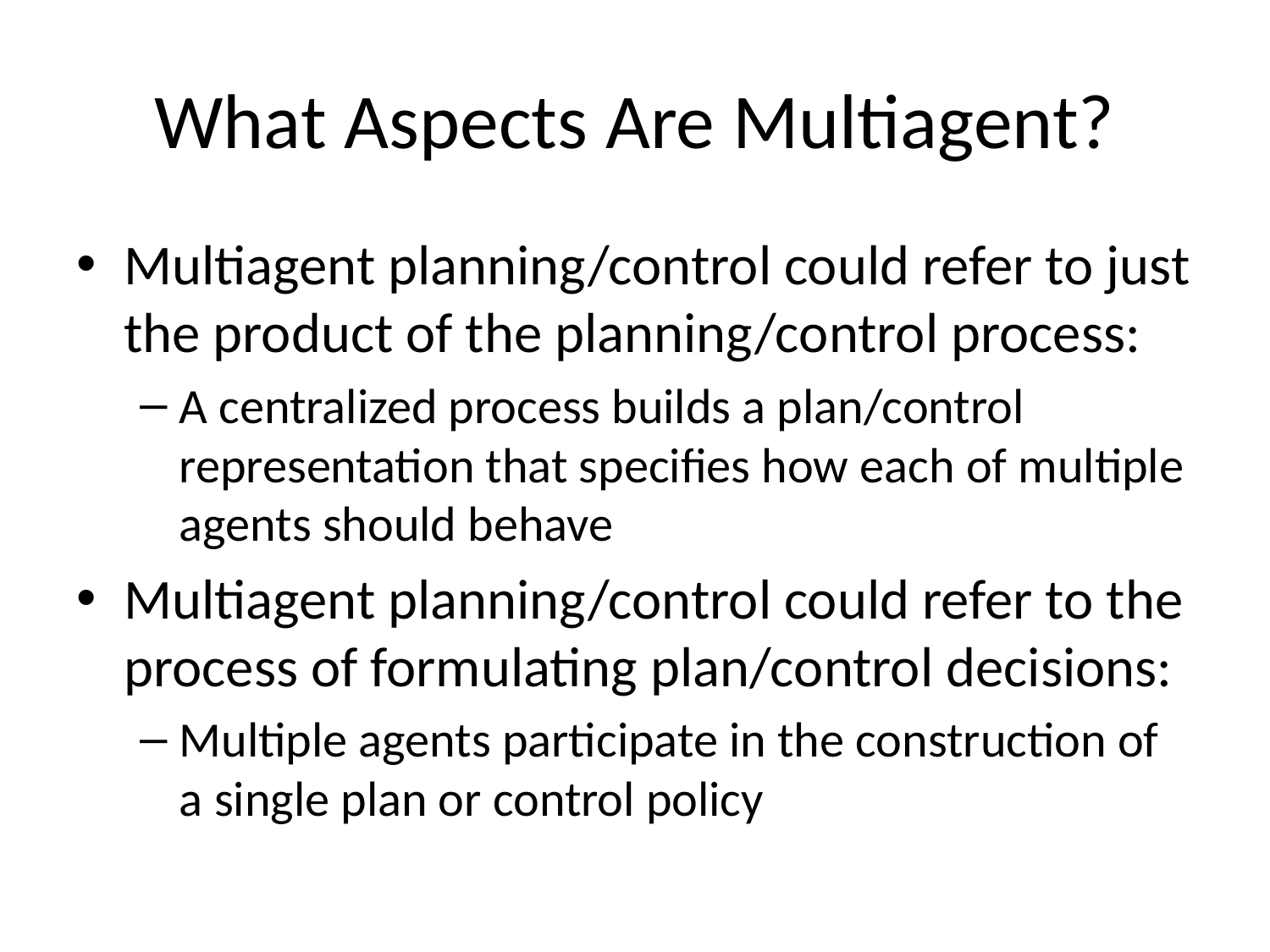

# What Aspects Are Multiagent?
Multiagent planning/control could refer to just the product of the planning/control process:
A centralized process builds a plan/control representation that specifies how each of multiple agents should behave
Multiagent planning/control could refer to the process of formulating plan/control decisions:
Multiple agents participate in the construction of a single plan or control policy